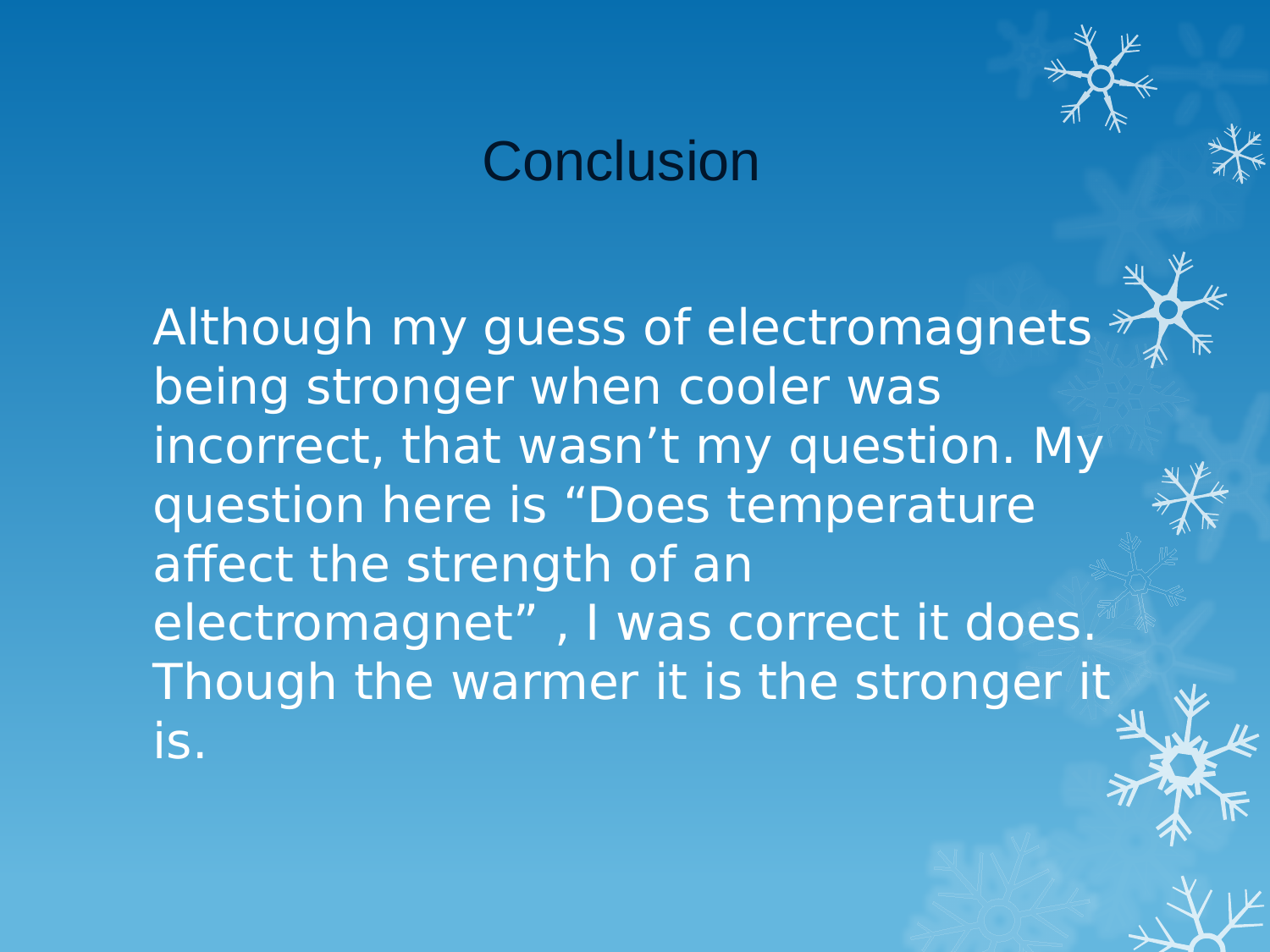

# Conclusion
Although my guess of electromagnets being stronger when cooler was incorrect, that wasn’t my question. My question here is “Does temperature affect the strength of an electromagnet” , I was correct it does. Though the warmer it is the stronger it is.